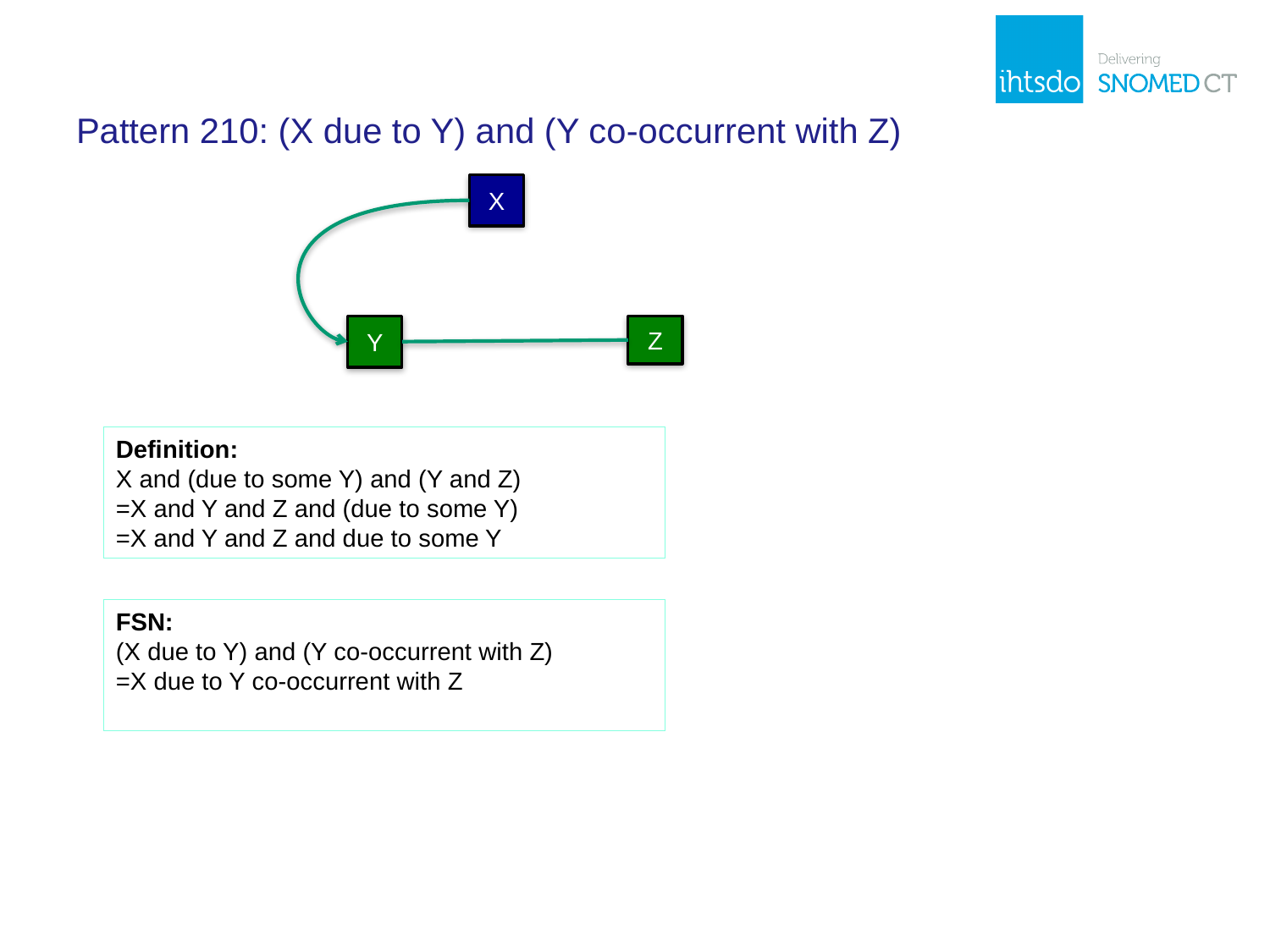

# Pattern 210: (X due to Y) and (Y co-occurrent with Z)
X
Y
Z
Definition:
X and (due to some Y) and (Y and Z)
=X and Y and Z and (due to some Y)
=X and Y and Z and due to some Y
FSN:
(X due to Y) and (Y co-occurrent with Z)
=X due to Y co-occurrent with Z